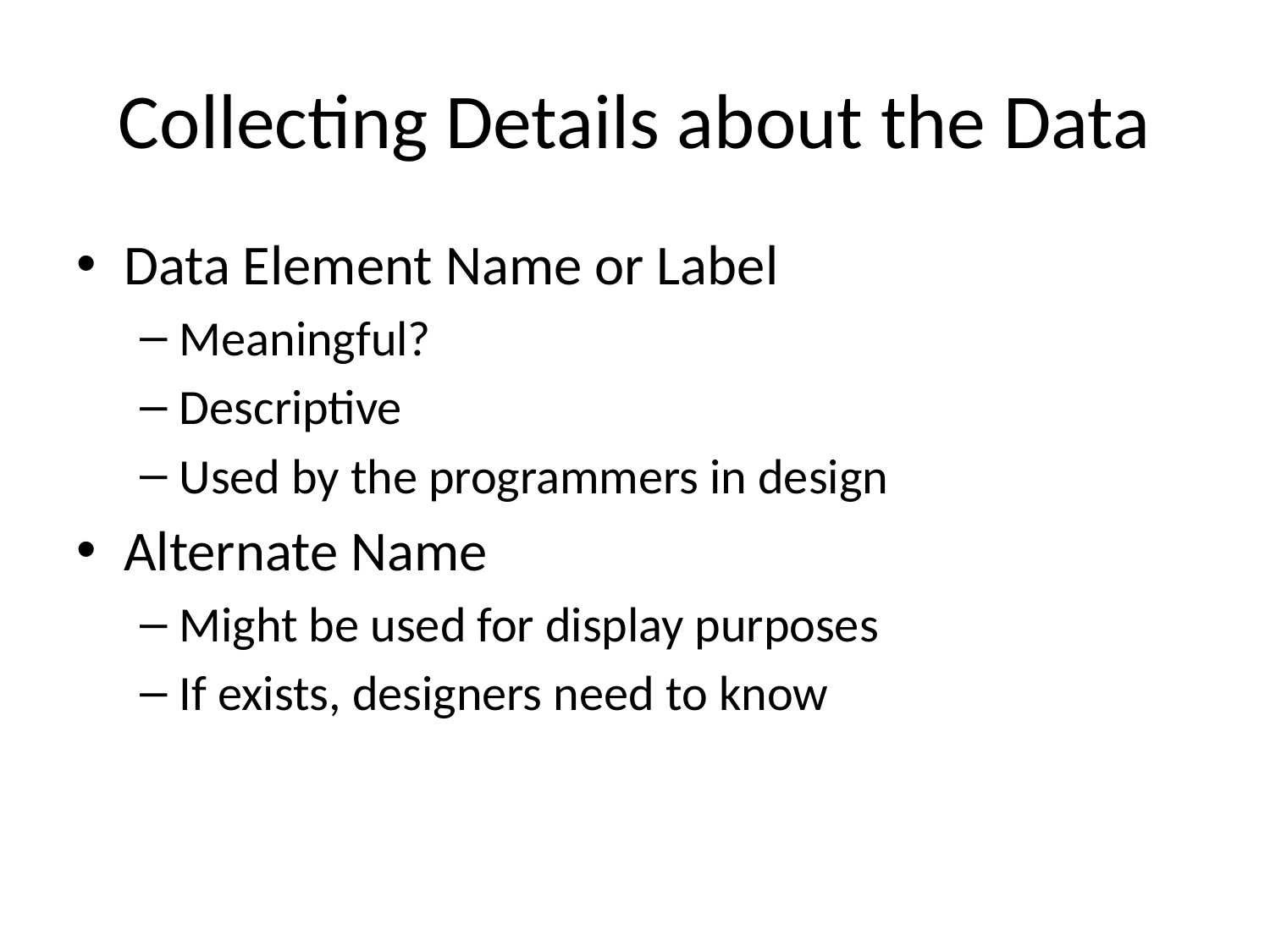

# Collecting Details about the Data
Data Element Name or Label
Meaningful?
Descriptive
Used by the programmers in design
Alternate Name
Might be used for display purposes
If exists, designers need to know